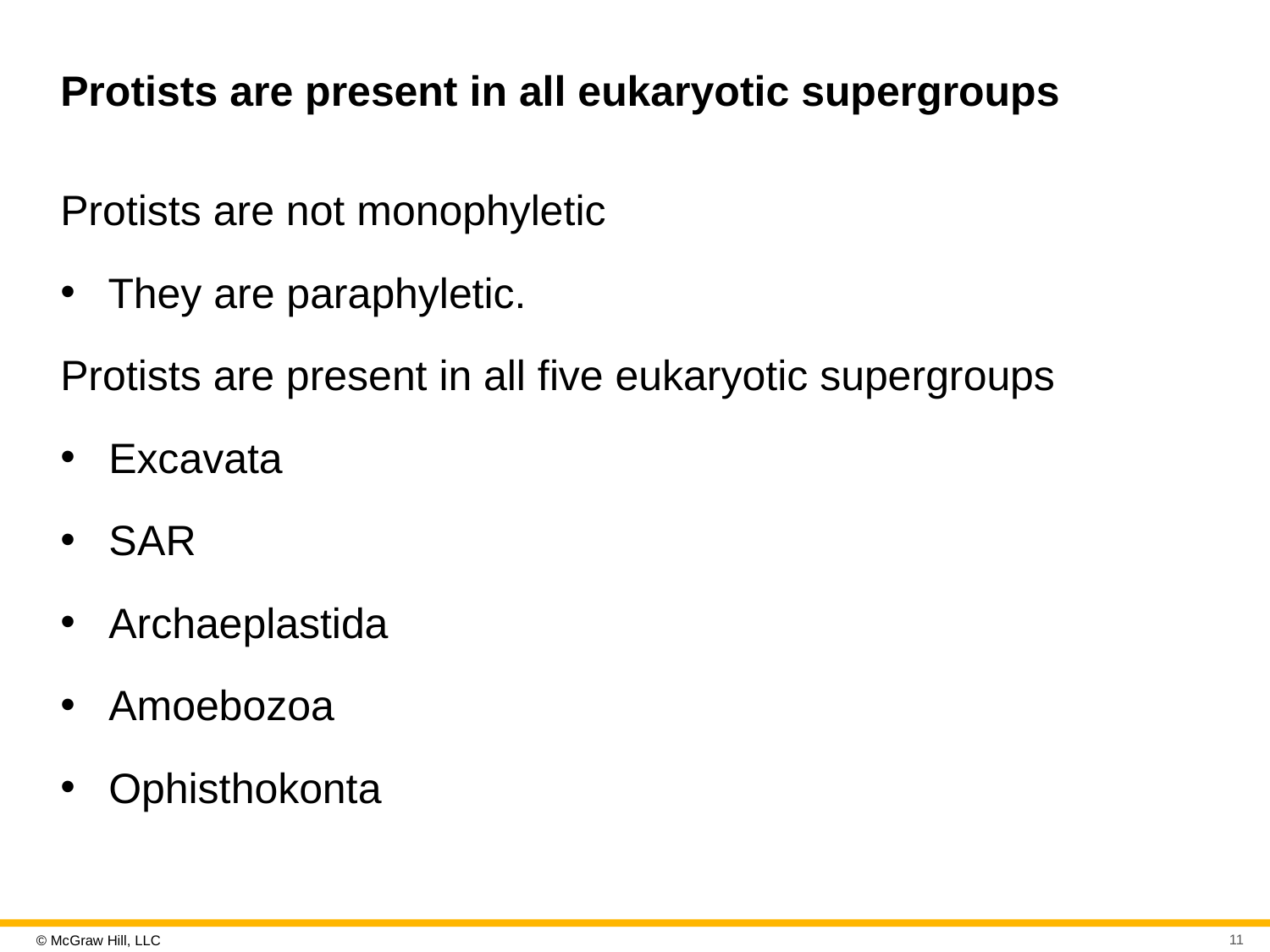

# Protists are present in all eukaryotic supergroups
Protists are not monophyletic
They are paraphyletic.
Protists are present in all five eukaryotic supergroups
Excavata
S A R
Archaeplastida
Amoebozoa
Ophisthokonta
11